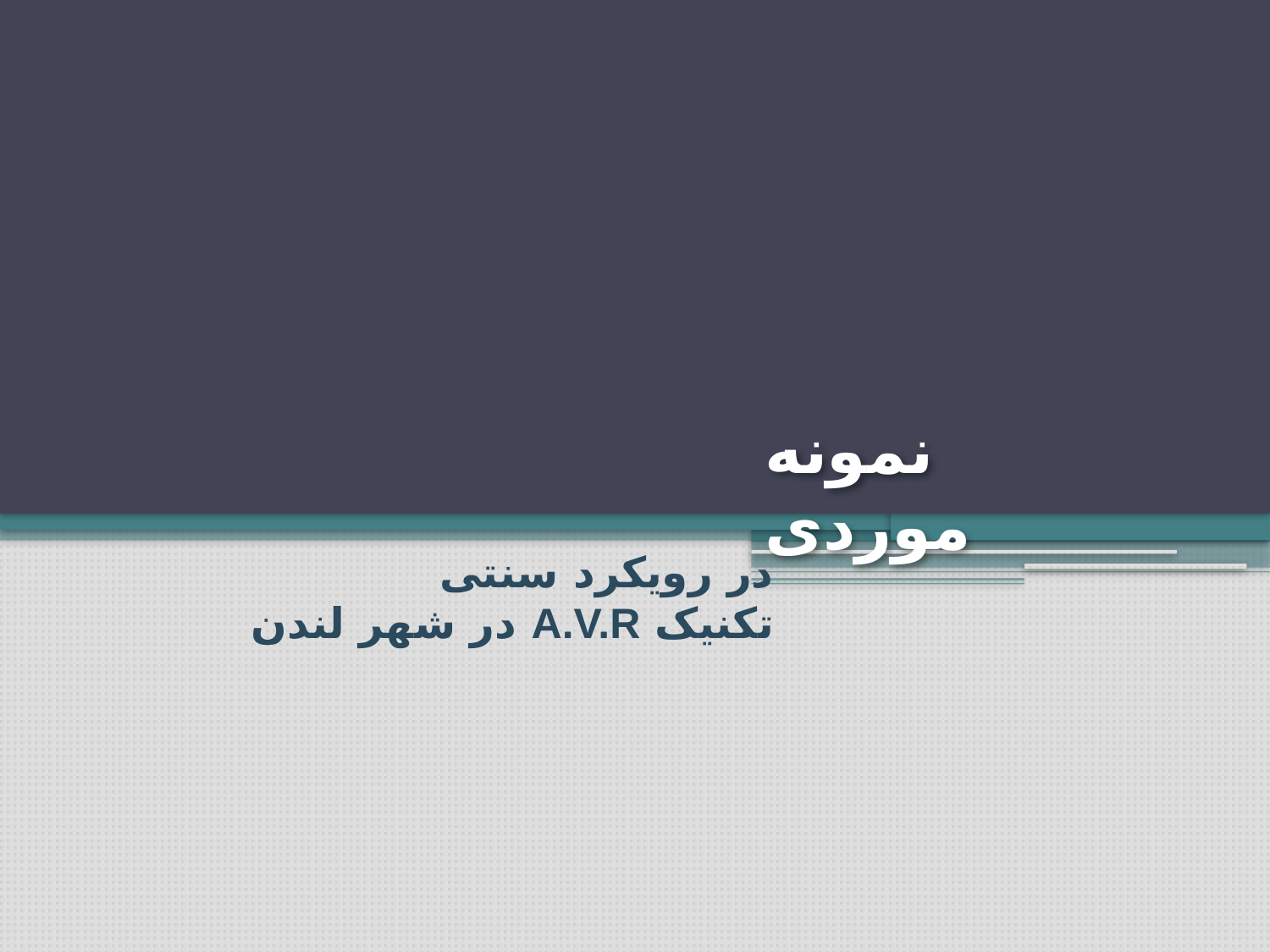

نمونه موردی
در رویکرد سنتی
تکنیک A.V.R در شهر لندن